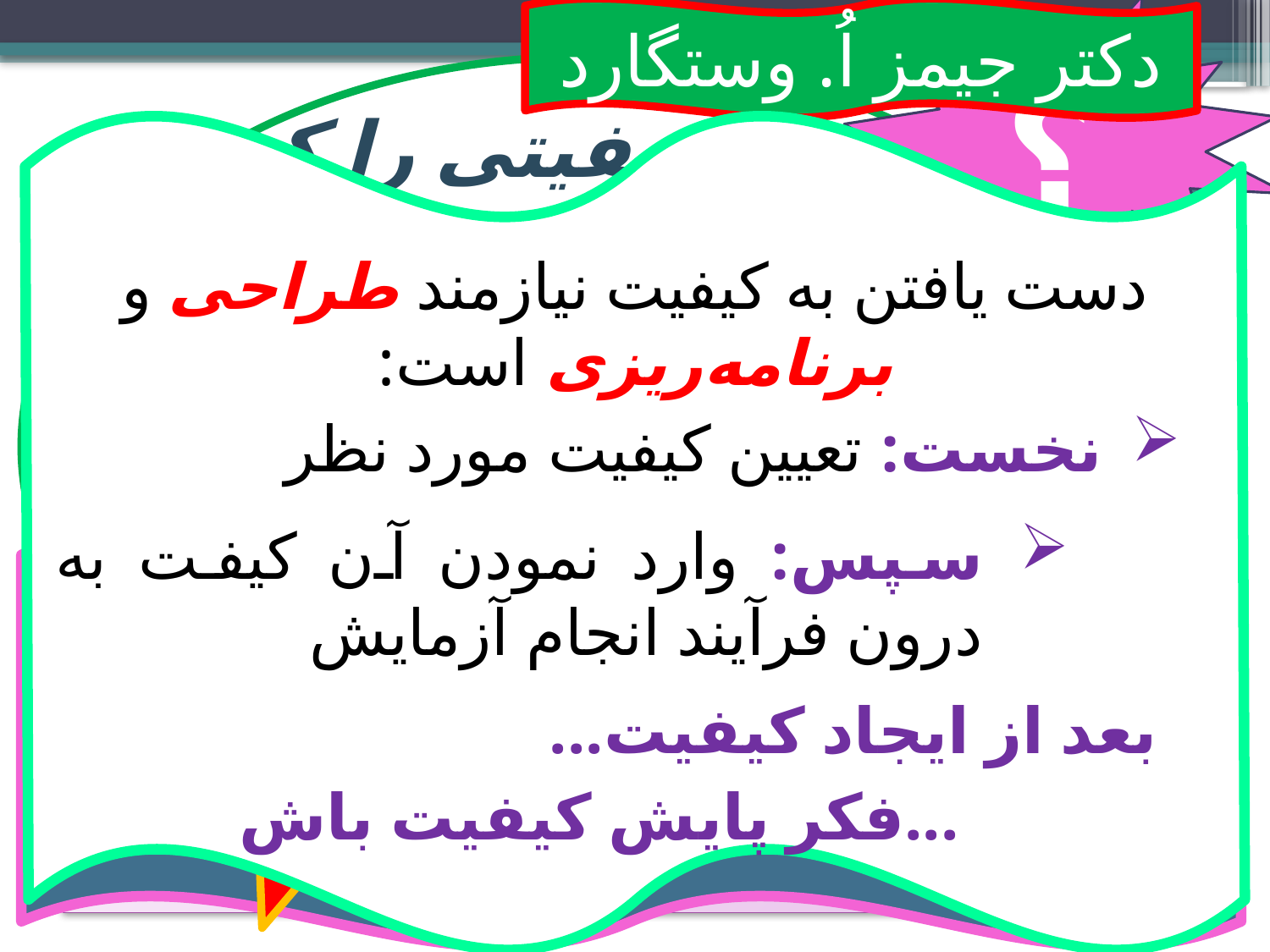

؟
دکتر جیمز اُ. وستگارد
وقتی کیفیتی را که لازم است معلوم نکرده‌ایم،
چگونه می‌توانیم برآورده شدن آن کیفیت را تضمین کنیم؟

دست یافتن به کیفیت نیازمند طراحی و برنامه‌ریزی است:
نخست: تعیین کیفیت مورد نظر
سپس: وارد نمودن آن کیفت به درون فرآیند انجام آزمایش
بعد از ایجاد کیفیت...
...فکر پایش کیفیت باش

# کیفیت:
ISO 15189: آزمایشگاه باید نشان دهد که «کیفیت مورد نظر برای نتیجه‌ی آزمایش‌ها به دست می‌آید».
تضمین کیفیت
افسانه!
کیفیت را می‌توان مدیریت کرد حتا اگر کیفیت موردنظر ناشناخته باشد.